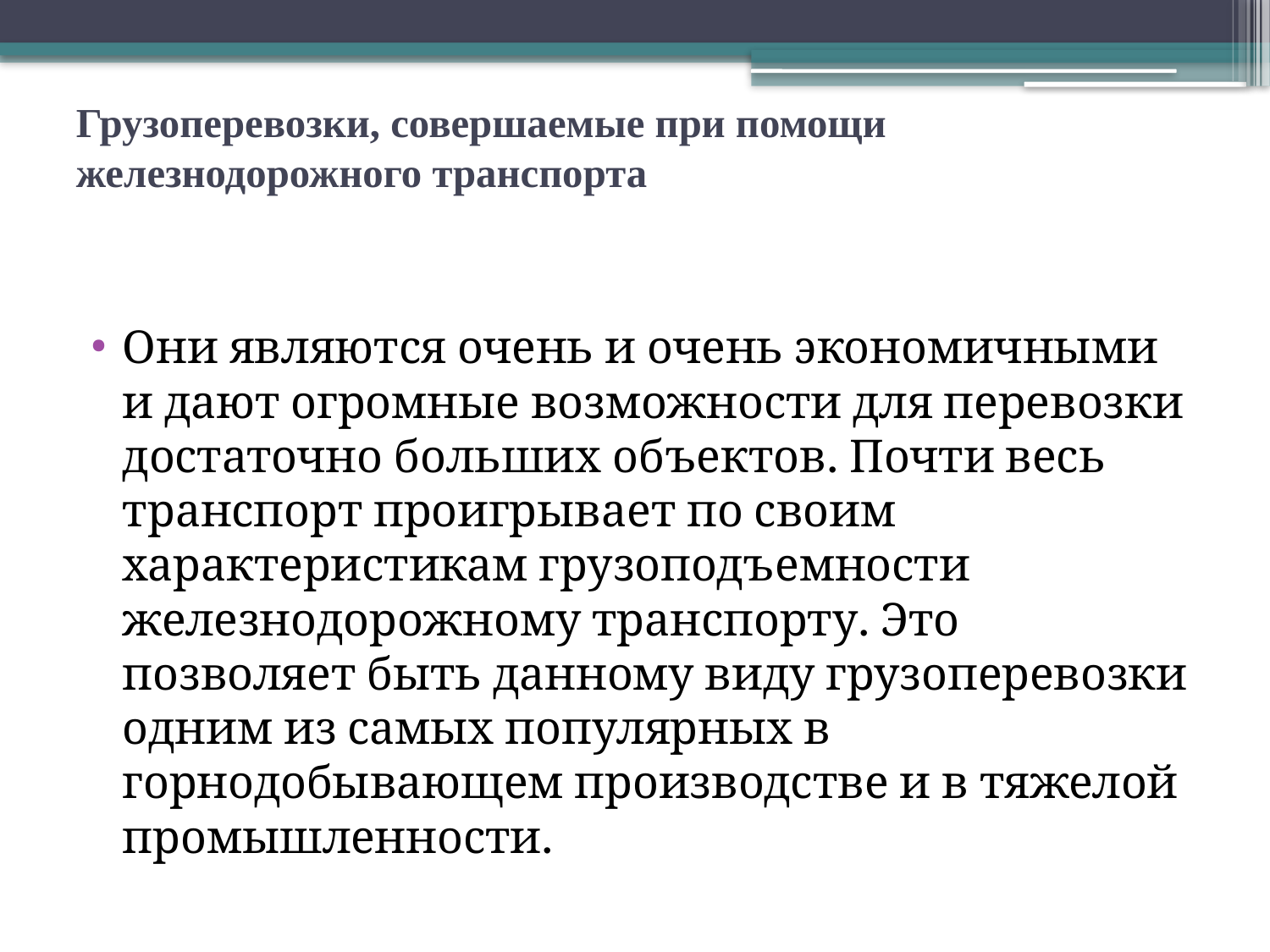

# Грузоперевозки, совершаемые при помощи железнодорожного транспорта
Они являются очень и очень экономичными и дают огромные возможности для перевозки достаточно больших объектов. Почти весь транспорт проигрывает по своим характеристикам грузоподъемности железнодорожному транспорту. Это позволяет быть данному виду грузоперевозки одним из самых популярных в горнодобывающем производстве и в тяжелой промышленности.